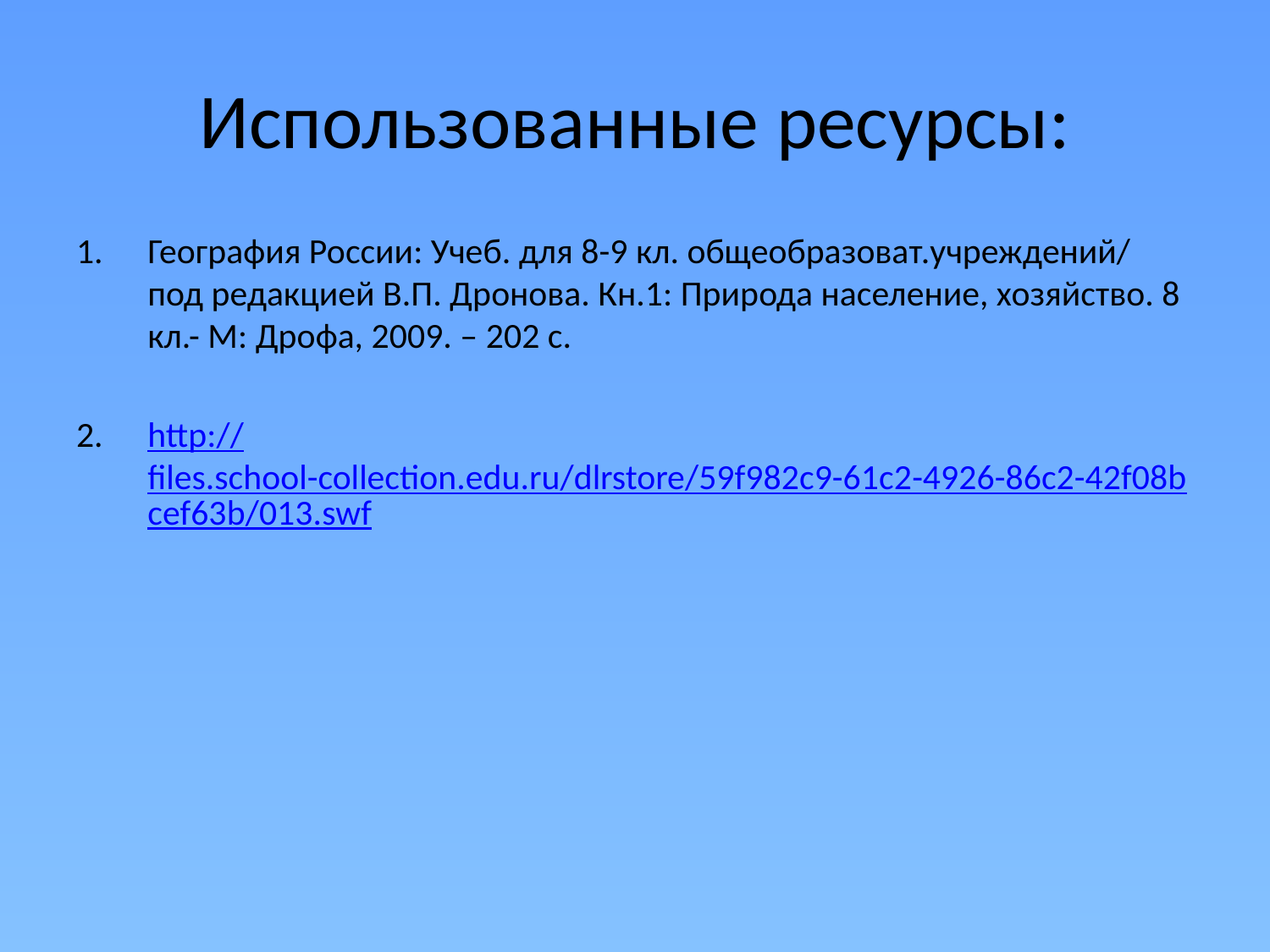

# Использованные ресурсы:
География России: Учеб. для 8-9 кл. общеобразоват.учреждений/ под редакцией В.П. Дронова. Кн.1: Природа население, хозяйство. 8 кл.- М: Дрофа, 2009. – 202 с.

http://files.school-collection.edu.ru/dlrstore/59f982c9-61c2-4926-86c2-42f08bcef63b/013.swf